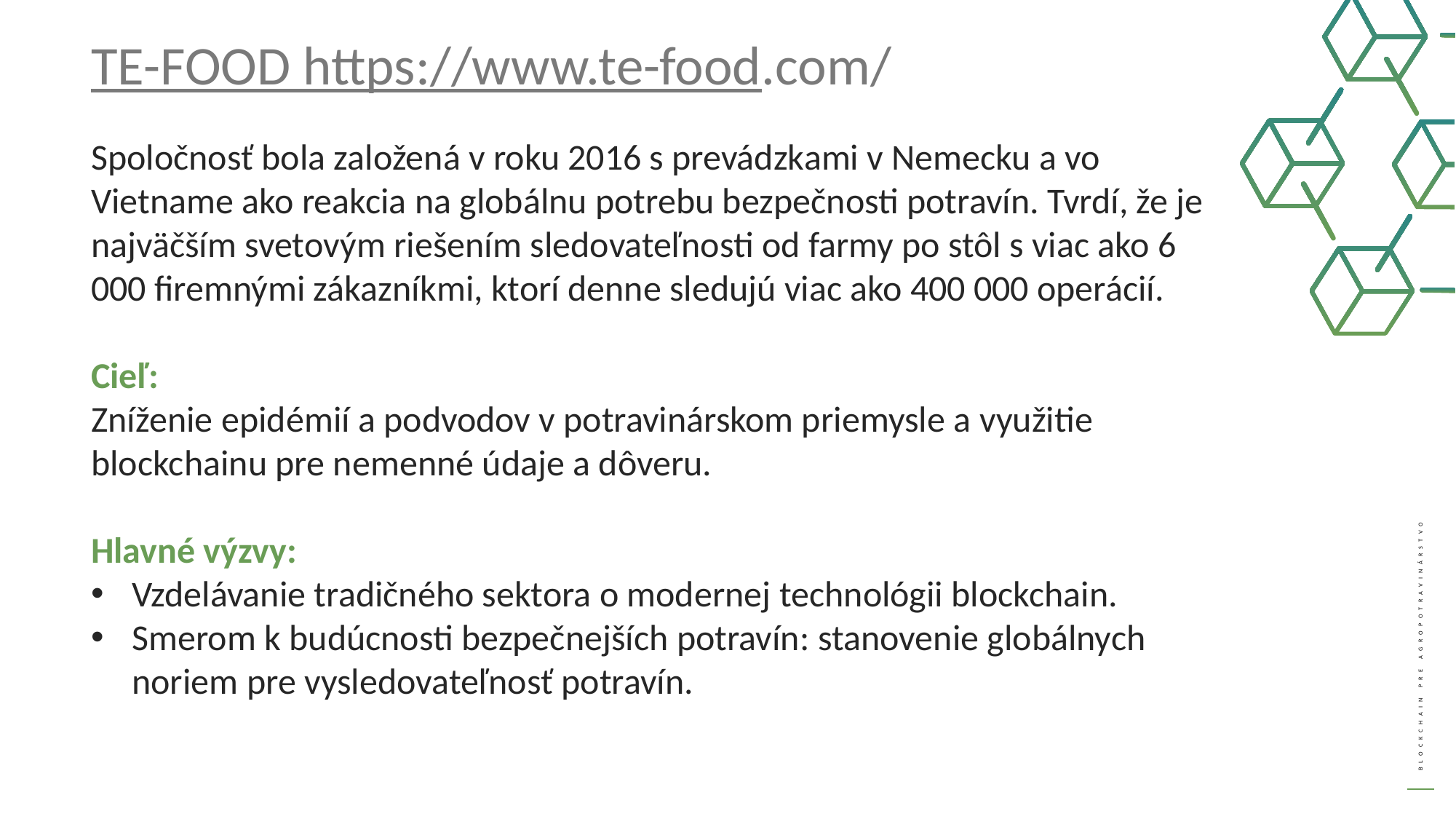

TE-FOOD https://www.te-food.com/
Spoločnosť bola založená v roku 2016 s prevádzkami v Nemecku a vo Vietname ako reakcia na globálnu potrebu bezpečnosti potravín. Tvrdí, že je najväčším svetovým riešením sledovateľnosti od farmy po stôl s viac ako 6 000 firemnými zákazníkmi, ktorí denne sledujú viac ako 400 000 operácií.

Cieľ:
Zníženie epidémií a podvodov v potravinárskom priemysle a využitie blockchainu pre nemenné údaje a dôveru.

Hlavné výzvy:
Vzdelávanie tradičného sektora o modernej technológii blockchain.
Smerom k budúcnosti bezpečnejších potravín: stanovenie globálnych noriem pre vysledovateľnosť potravín.